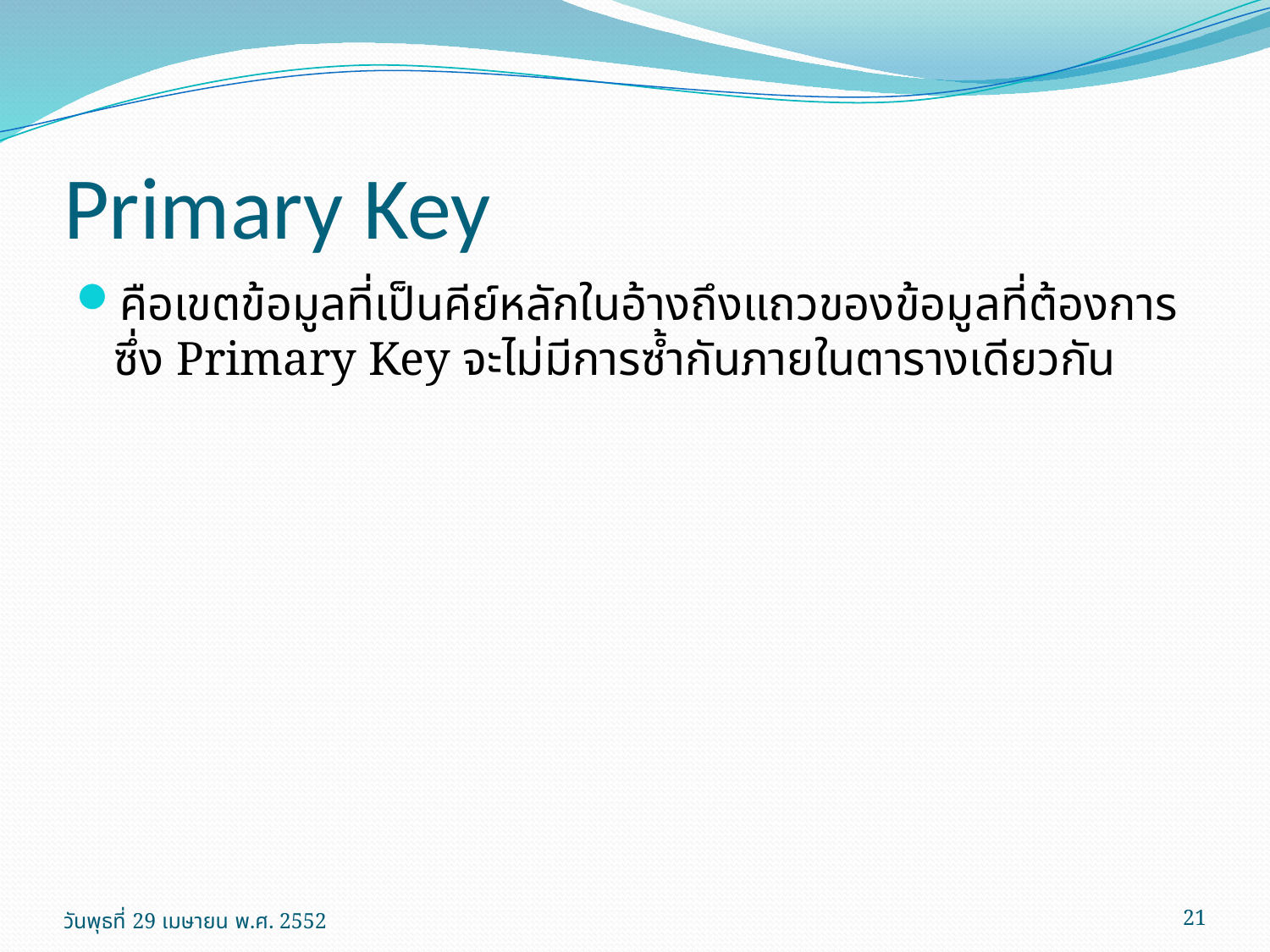

# Primary Key
คือเขตข้อมูลที่เป็นคีย์หลักในอ้างถึงแถวของข้อมูลที่ต้องการ ซึ่ง Primary Key จะไม่มีการซ้ำกันภายในตารางเดียวกัน
วันพุธที่ 29 เมษายน พ.ศ. 2552
21